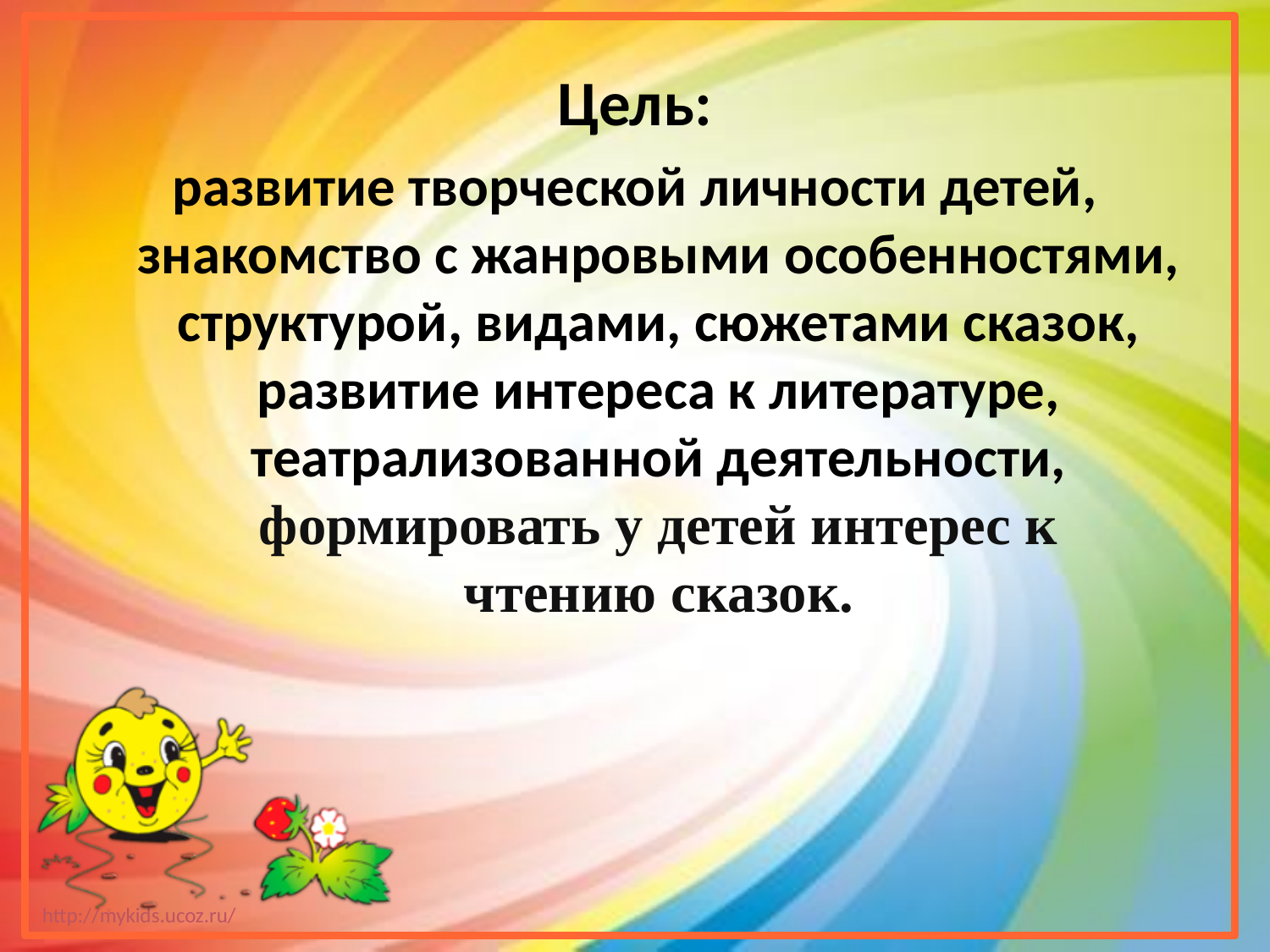

Цель:
развитие творческой личности детей, знакомство с жанровыми особенностями, структурой, видами, сюжетами сказок, развитие интереса к литературе, театрализованной деятельности, формировать у детей интерес к чтению сказок.